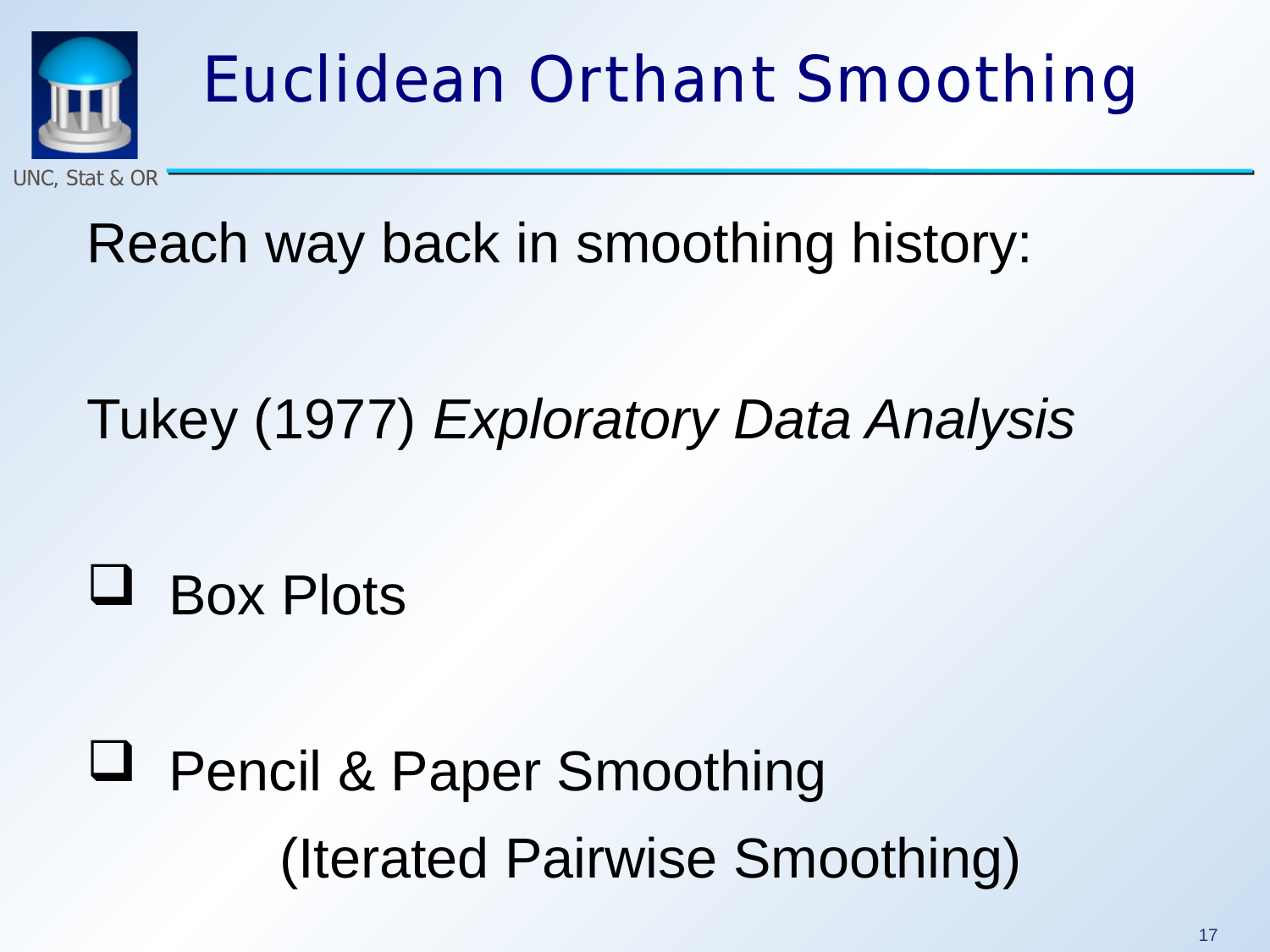

# Euclidean Orthant Smoothing
Reach way back in smoothing history:

Tukey (1977) Exploratory Data Analysis

  Box Plots

  Pencil & Paper Smoothing
(Iterated Pairwise Smoothing)